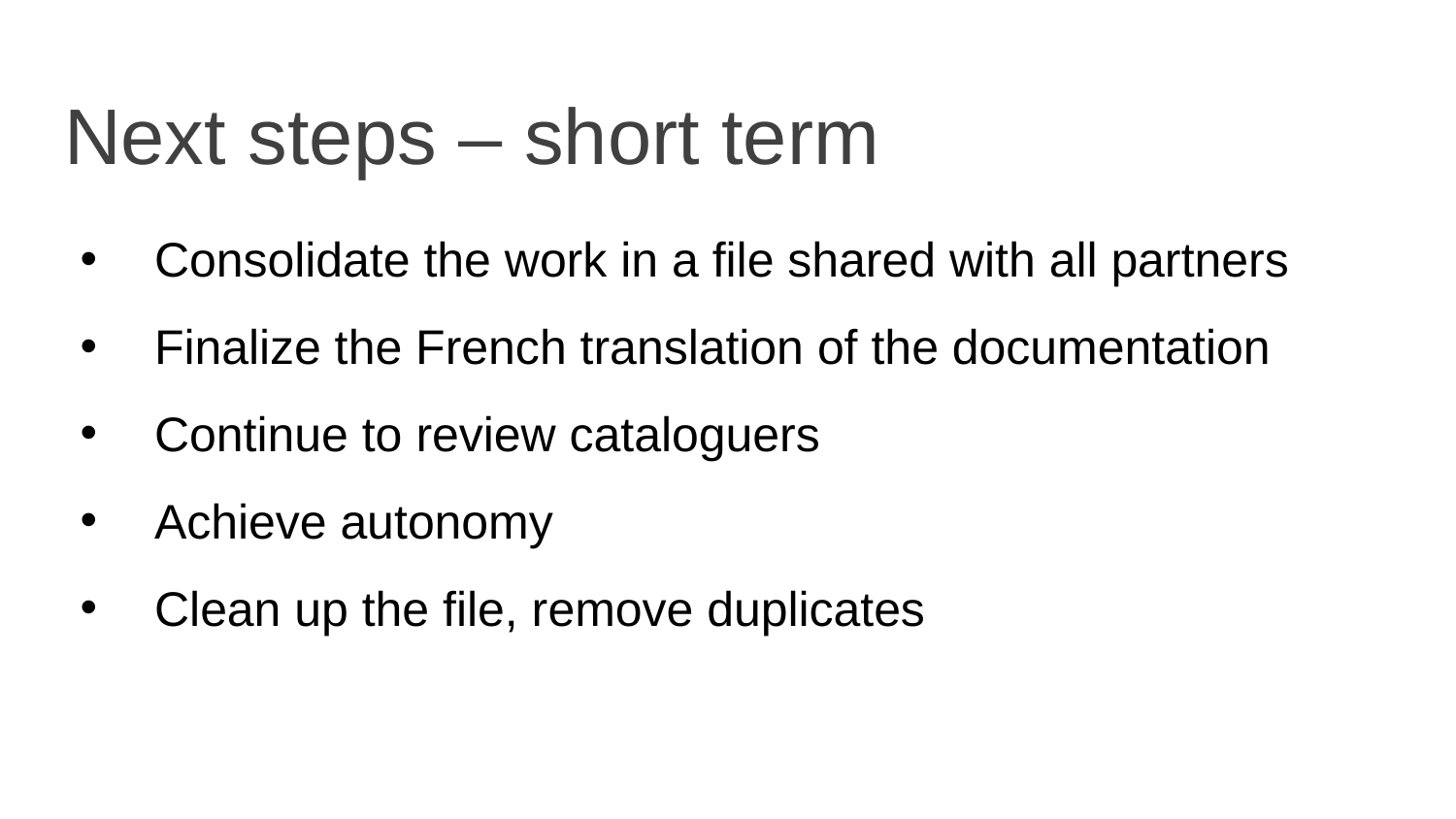

# Next steps – short term
Consolidate the work in a file shared with all partners

Finalize the French translation of the documentation

Continue to review cataloguers

Achieve autonomy

Clean up the file, remove duplicates